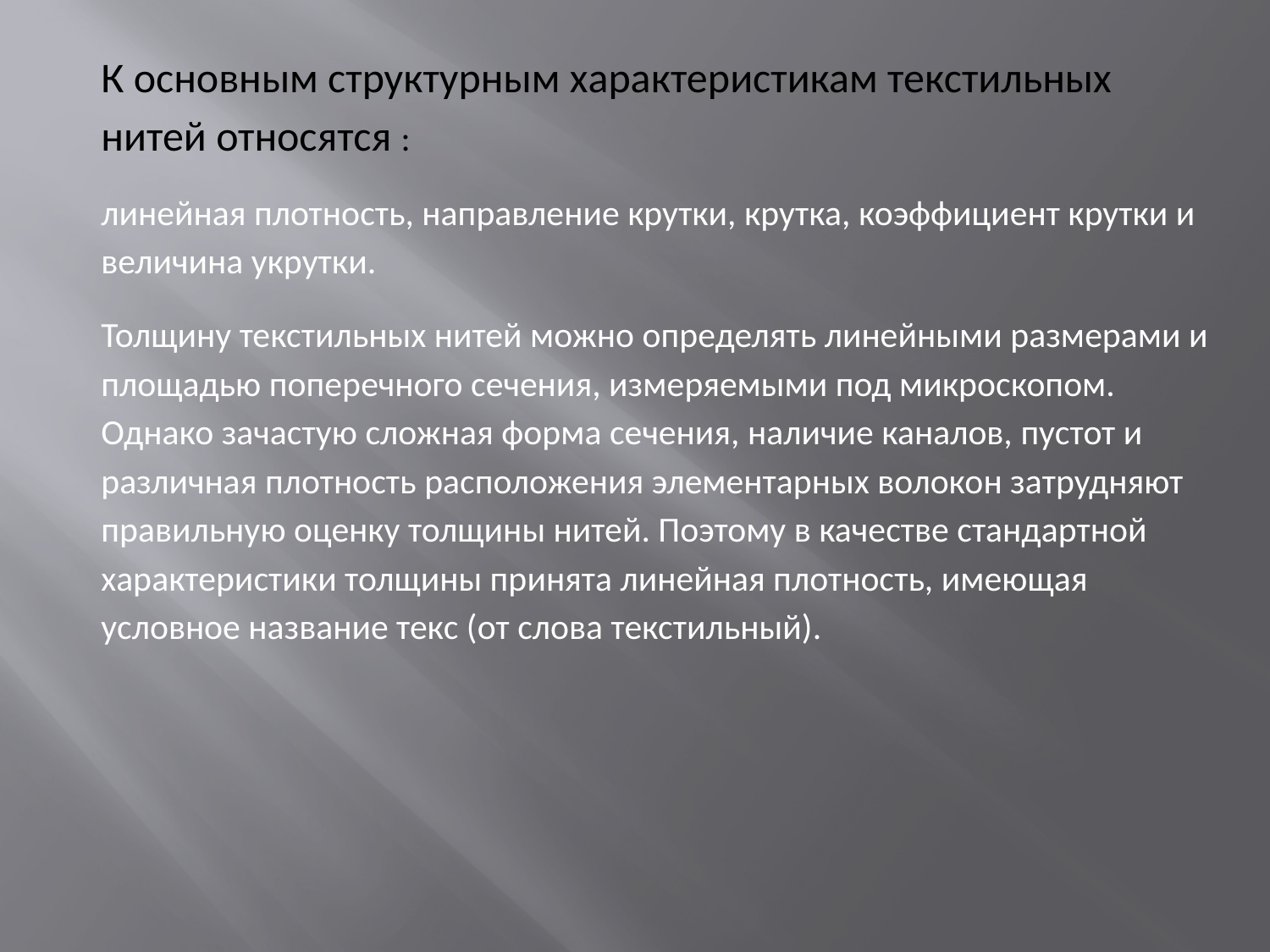

К основным структурным характеристикам текстильных нитей относятся :
линейная плотность, направление крутки, крутка, коэффициент крутки и величина укрутки.
Толщину текстильных нитей можно определять линейными размерами и площадью поперечного сечения, измеряемыми под микроскопом. Однако зачастую сложная форма сечения, наличие каналов, пустот и различная плотность расположения элементарных волокон затрудняют правильную оценку толщины нитей. Поэтому в качестве стандартной характеристики толщины принята линейная плотность, имеющая условное название текс (от слова текстильный).